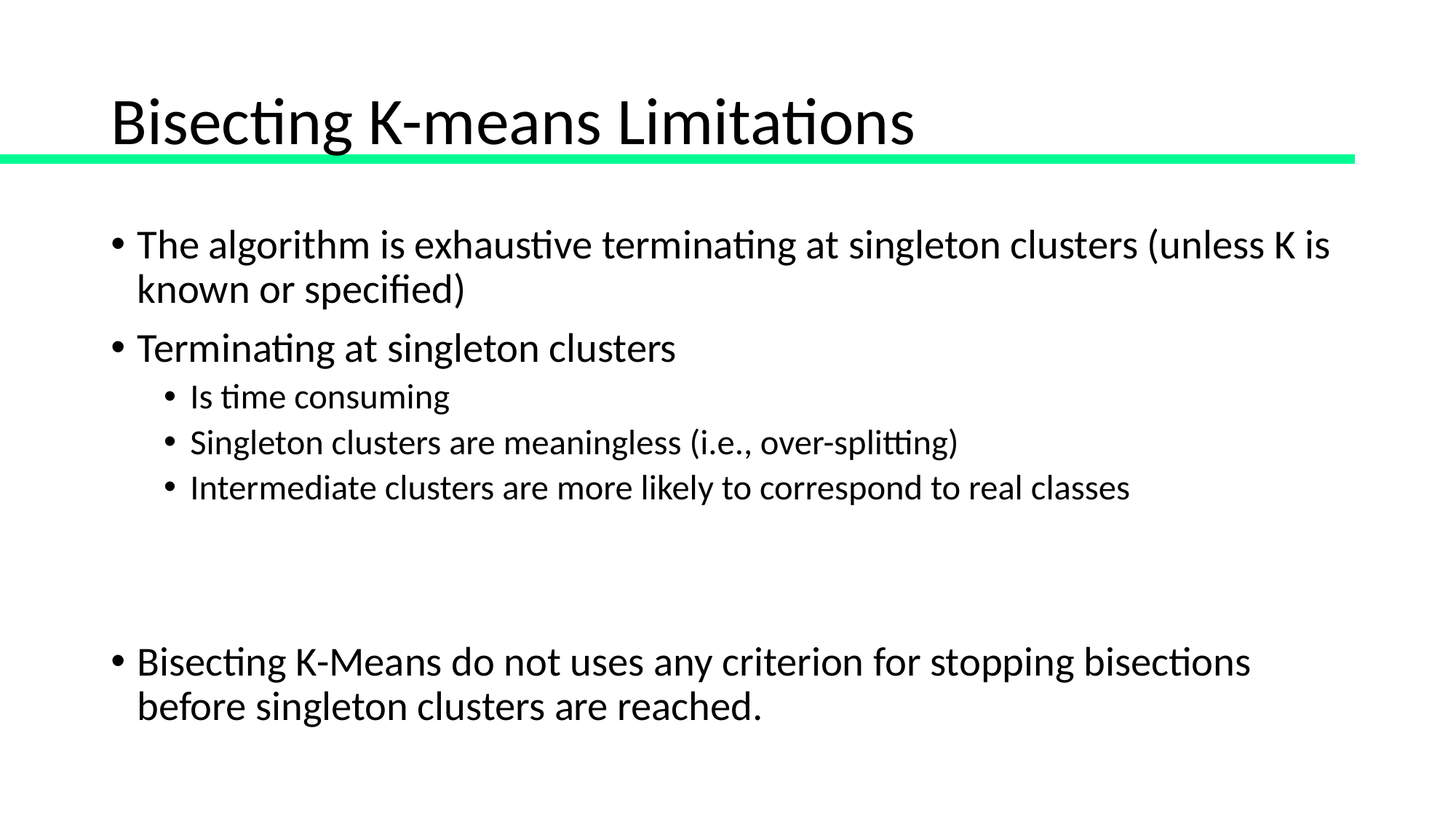

# Bisecting K-means Limitations
The algorithm is exhaustive terminating at singleton clusters (unless K is known or specified)
Terminating at singleton clusters
Is time consuming
Singleton clusters are meaningless (i.e., over-splitting)
Intermediate clusters are more likely to correspond to real classes

Bisecting K-Means do not uses any criterion for stopping bisections before singleton clusters are reached.